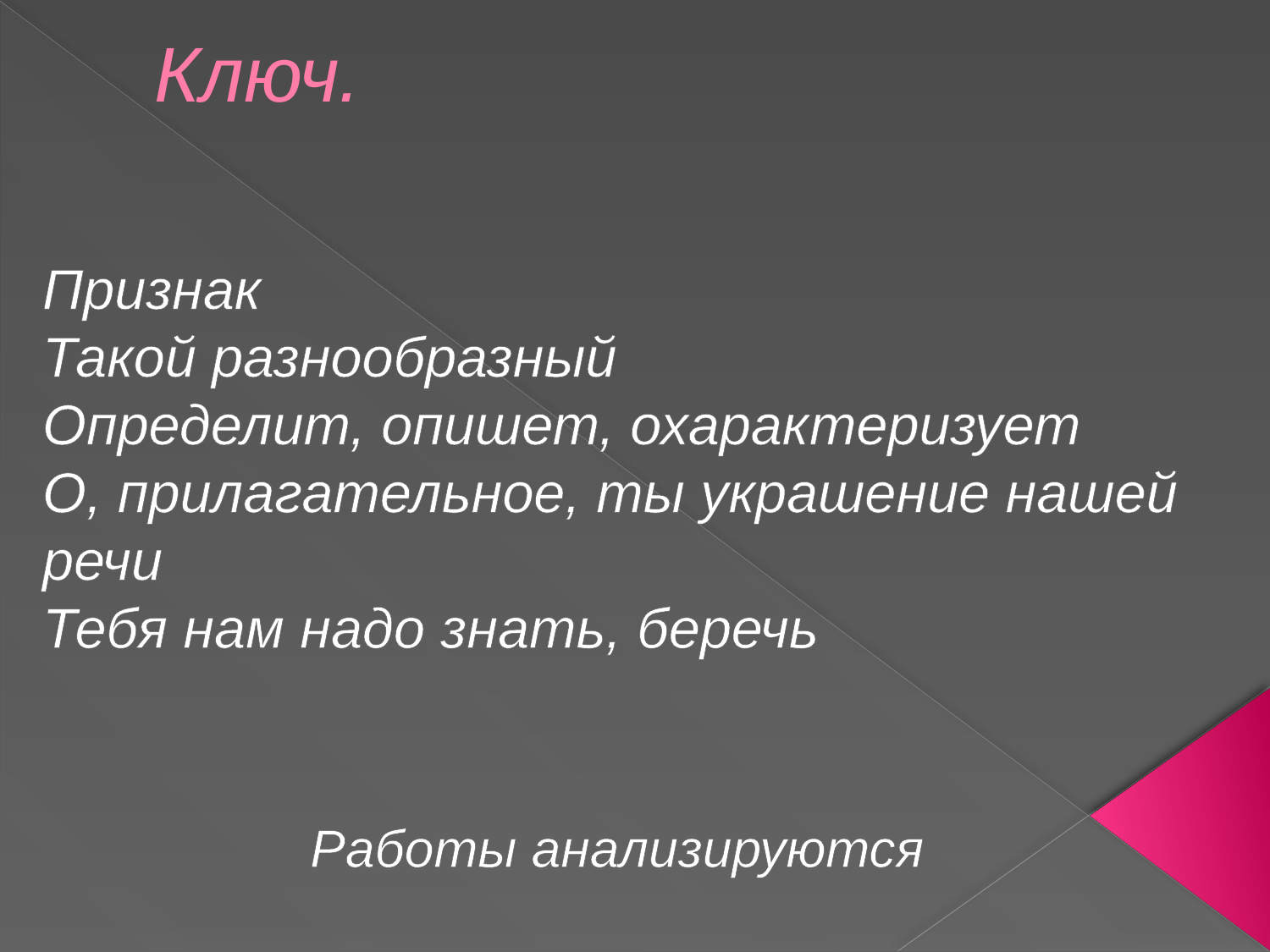

# Ключ.

Признак
Такой разнообразный
Определит, опишет, охарактеризует
О, прилагательное, ты украшение нашей речи
Тебя нам надо знать, беречь

Работы анализируются